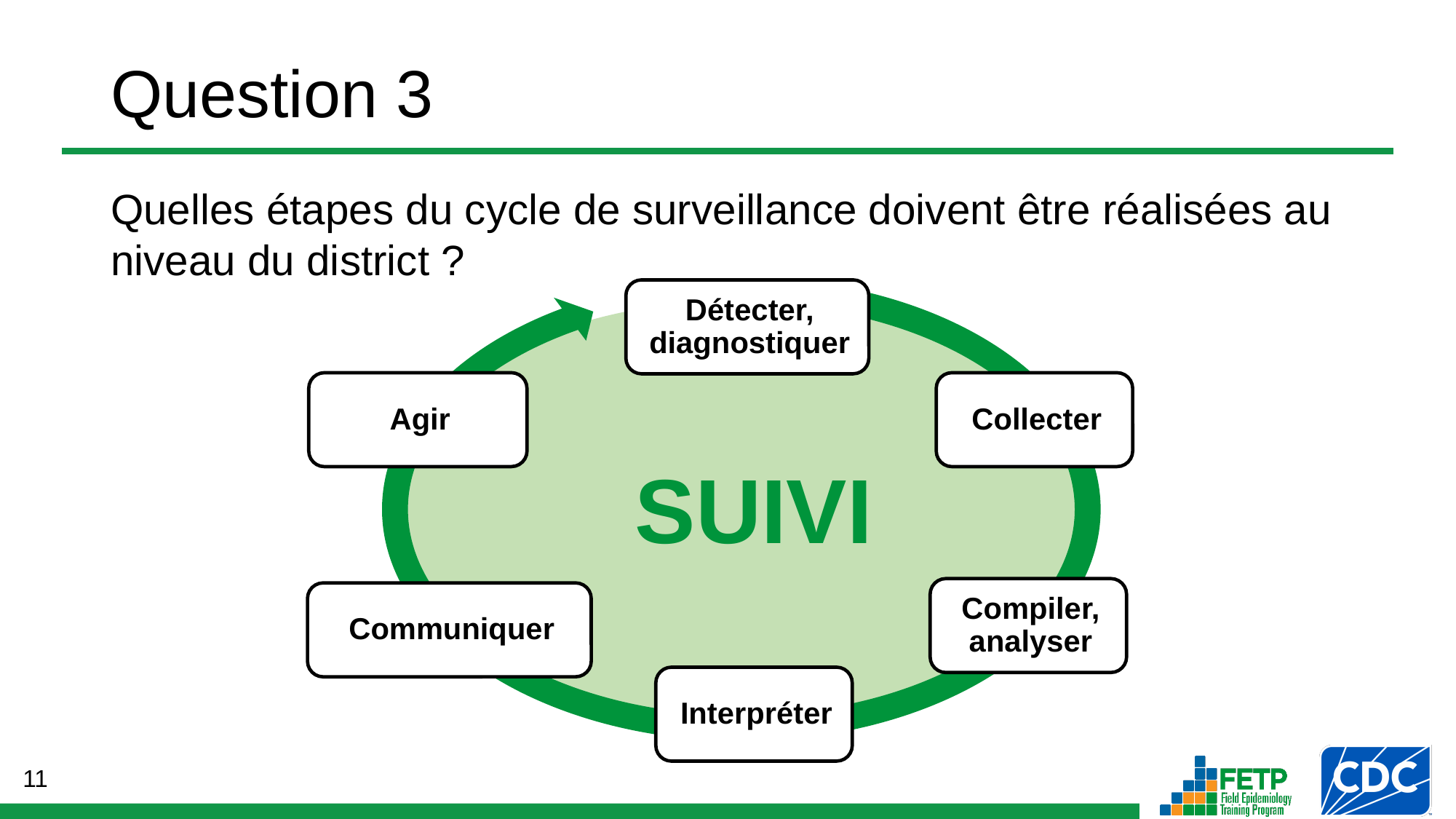

# Question 3
Quelles étapes du cycle de surveillance doivent être réalisées au niveau du district ?

Détecter, diagnostiquer
Collecter
Compiler, analyser
Interpréter
Communiquer
Agir

SUIVI